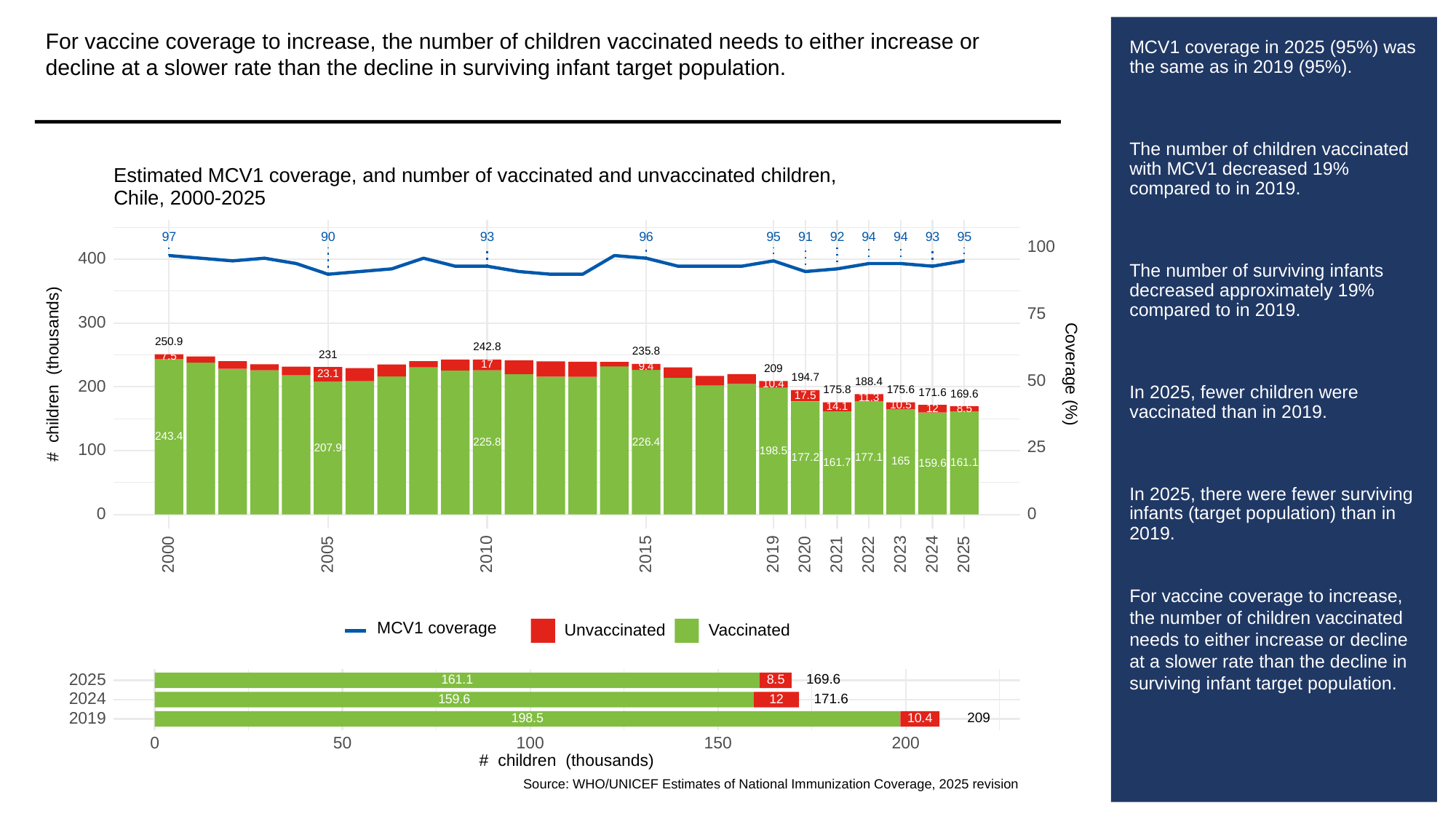

For vaccine coverage to increase, the number of children vaccinated needs to either increase or decline at a slower rate than the decline in surviving infant target population.
# MCV1 coverage in 2025 (95%) was the same as in 2019 (95%).

The number of children vaccinated with MCV1 decreased 19% compared to in 2019.

The number of surviving infants decreased approximately 19% compared to in 2019.

In 2025, fewer children were vaccinated than in 2019.

In 2025, there were fewer surviving infants (target population) than in 2019.

For vaccine coverage to increase, the number of children vaccinated needs to either increase or decline at a slower rate than the decline in surviving infant target population.

Estimated MCV1 coverage, and number of vaccinated and unvaccinated children,
Chile, 2000-2025

93
93
97
90
96
95
91
92
94
94
95
100

400

75
300

250.9
242.8
235.8
231
7.5

17

9.4

209

#  children  (thousands)
Coverage (%)

23.1

194.7

50

188.4
10.4
200

175.8
175.6

171.6
169.6

17.5
11.3

10.5

14.1
12
8.5

243.4
226.4
225.8
25
207.9
100
198.5

177.2
177.1
165
161.7
161.1
159.6

0
0

2023
2000
2005
2010
2015
2019
2020
2021
2022
2024
2025

MCV1 coverage
Unvaccinated
Vaccinated

2025
169.6
161.1
8.5

2024
171.6
159.6
12

2019
209
198.5
10.4

0
50
100
150
200
#  children  (thousands)
Source: WHO/UNICEF Estimates of National Immunization Coverage, 2025 revision